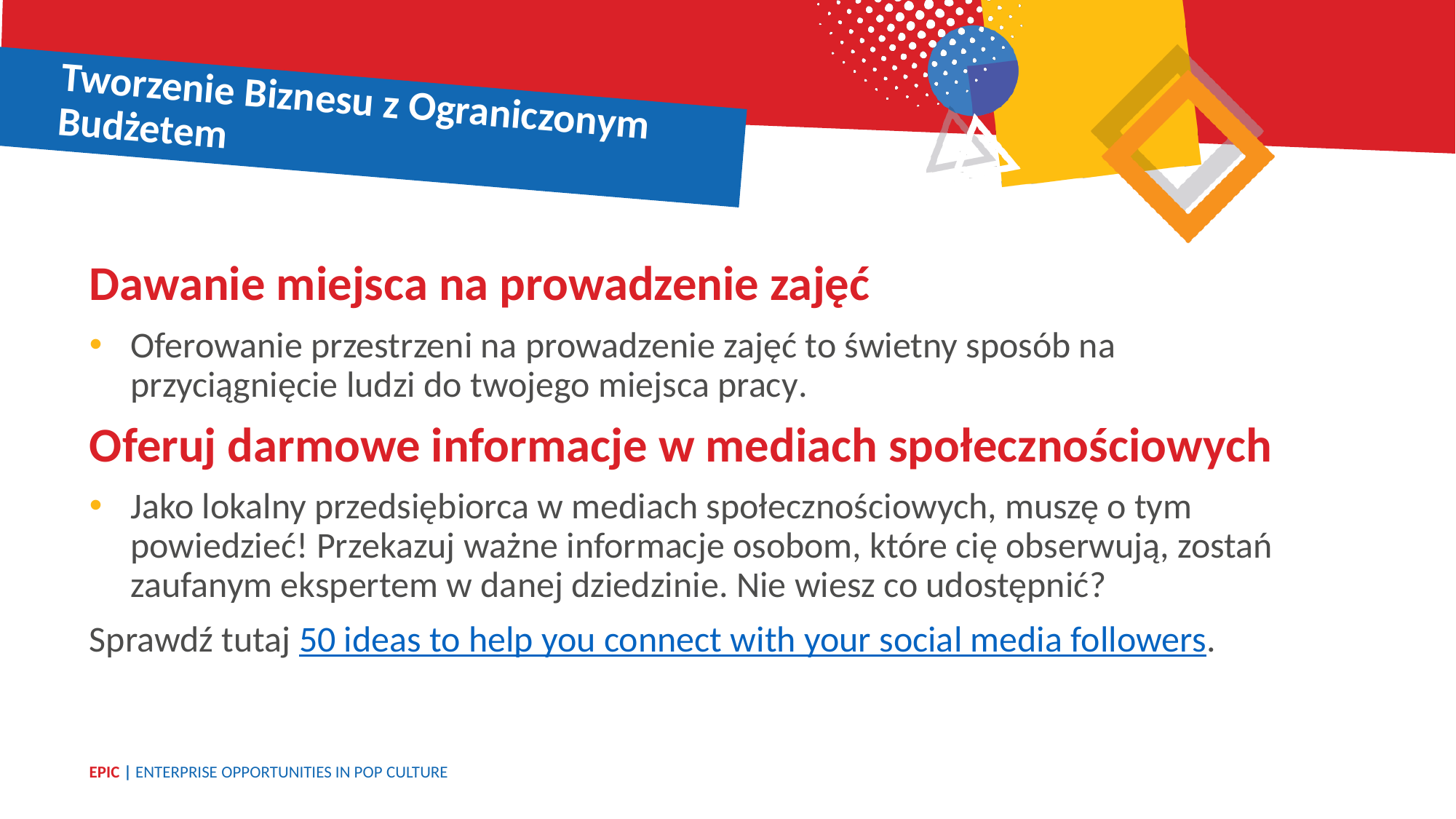

Tworzenie Biznesu z Ograniczonym Budżetem

Dawanie miejsca na prowadzenie zajęć
Oferowanie przestrzeni na prowadzenie zajęć to świetny sposób na przyciągnięcie ludzi do twojego miejsca pracy.
Oferuj darmowe informacje w mediach społecznościowych
Jako lokalny przedsiębiorca w mediach społecznościowych, muszę o tym powiedzieć! Przekazuj ważne informacje osobom, które cię obserwują, zostań zaufanym ekspertem w danej dziedzinie. Nie wiesz co udostępnić?
Sprawdź tutaj 50 ideas to help you connect with your social media followers.